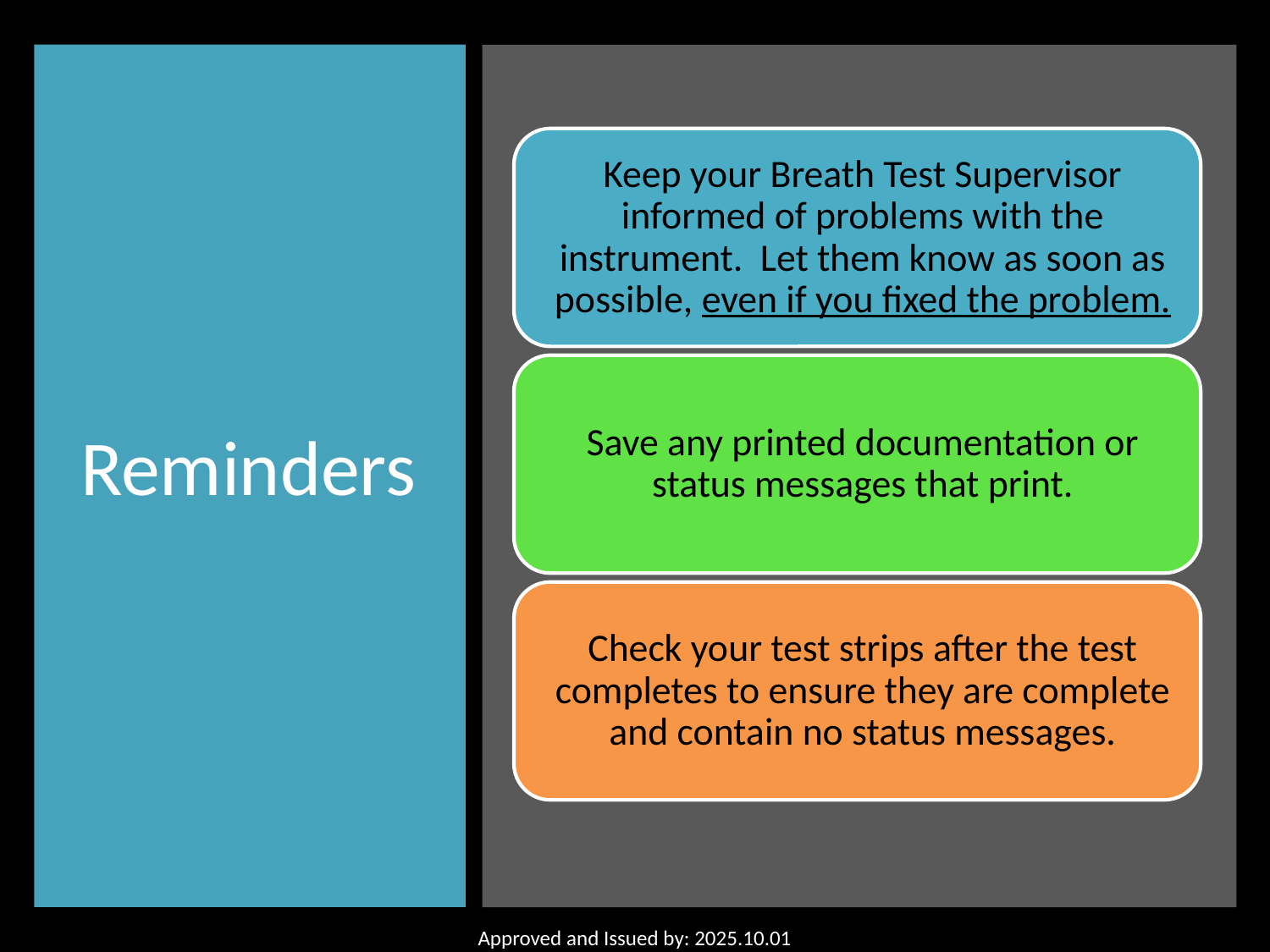

# Reminders
Keep your Breath Test Supervisor informed of problems with the instrument.  Let them know as soon as possible, even if you fixed the problem.
Save any printed documentation or status messages that print.
Check your test strips after the test completes to ensure they are complete and contain no status messages.
Approved and Issued by: 2025.10.01